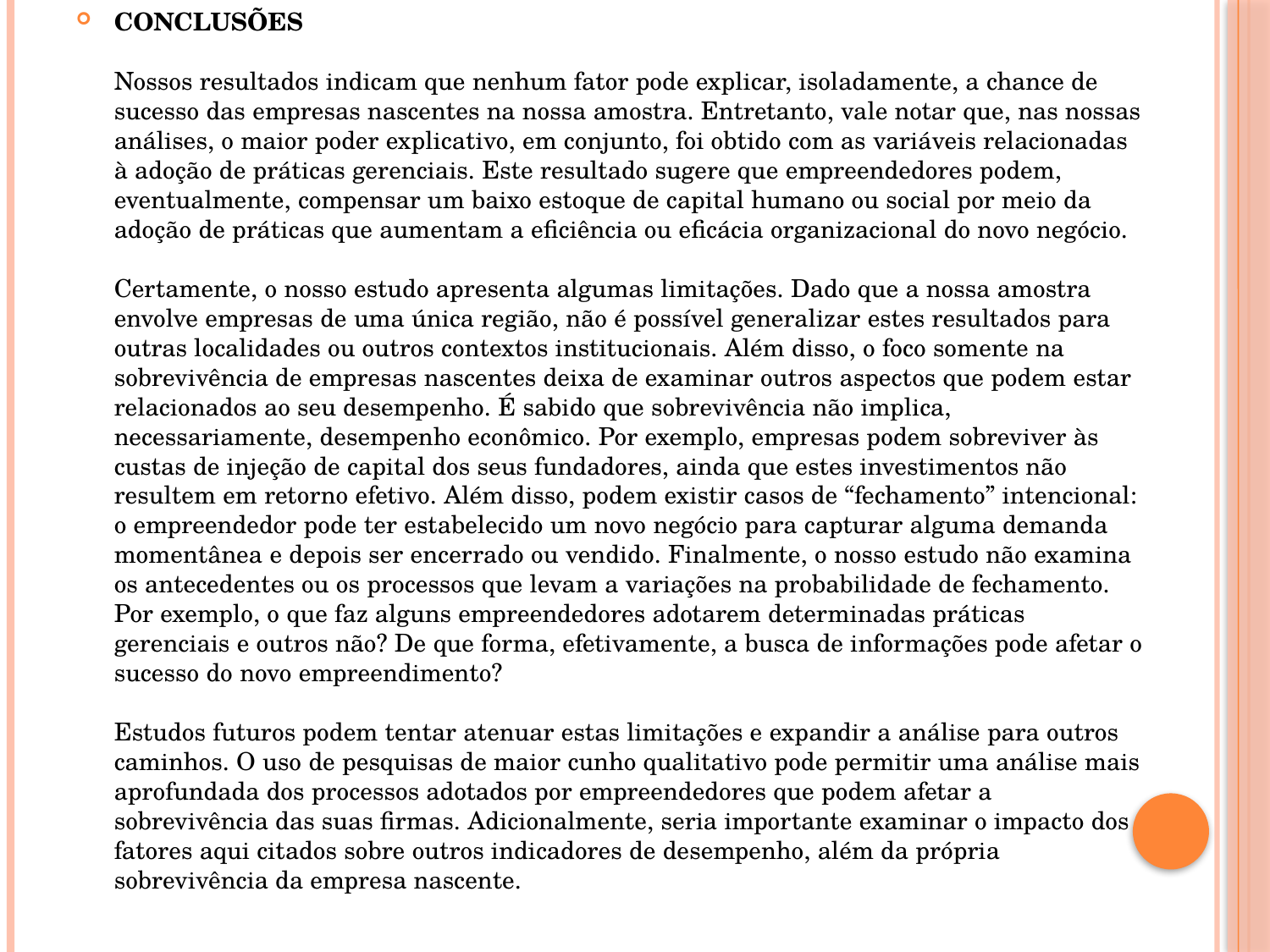

CONCLUSÕES
Nossos resultados indicam que nenhum fator pode explicar, isoladamente, a chance de sucesso das empresas nascentes na nossa amostra. Entretanto, vale notar que, nas nossas análises, o maior poder explicativo, em conjunto, foi obtido com as variáveis relacionadas à adoção de práticas gerenciais. Este resultado sugere que empreendedores podem, eventualmente, compensar um baixo estoque de capital humano ou social por meio da adoção de práticas que aumentam a eficiência ou eficácia organizacional do novo negócio.
Certamente, o nosso estudo apresenta algumas limitações. Dado que a nossa amostra envolve empresas de uma única região, não é possível generalizar estes resultados para outras localidades ou outros contextos institucionais. Além disso, o foco somente na sobrevivência de empresas nascentes deixa de examinar outros aspectos que podem estar relacionados ao seu desempenho. É sabido que sobrevivência não implica, necessariamente, desempenho econômico. Por exemplo, empresas podem sobreviver às custas de injeção de capital dos seus fundadores, ainda que estes investimentos não resultem em retorno efetivo. Além disso, podem existir casos de “fechamento” intencional: o empreendedor pode ter estabelecido um novo negócio para capturar alguma demanda momentânea e depois ser encerrado ou vendido. Finalmente, o nosso estudo não examina os antecedentes ou os processos que levam a variações na probabilidade de fechamento. Por exemplo, o que faz alguns empreendedores adotarem determinadas práticas gerenciais e outros não? De que forma, efetivamente, a busca de informações pode afetar o sucesso do novo empreendimento?
Estudos futuros podem tentar atenuar estas limitações e expandir a análise para outros caminhos. O uso de pesquisas de maior cunho qualitativo pode permitir uma análise mais aprofundada dos processos adotados por empreendedores que podem afetar a sobrevivência das suas firmas. Adicionalmente, seria importante examinar o impacto dos fatores aqui citados sobre outros indicadores de desempenho, além da própria sobrevivência da empresa nascente.